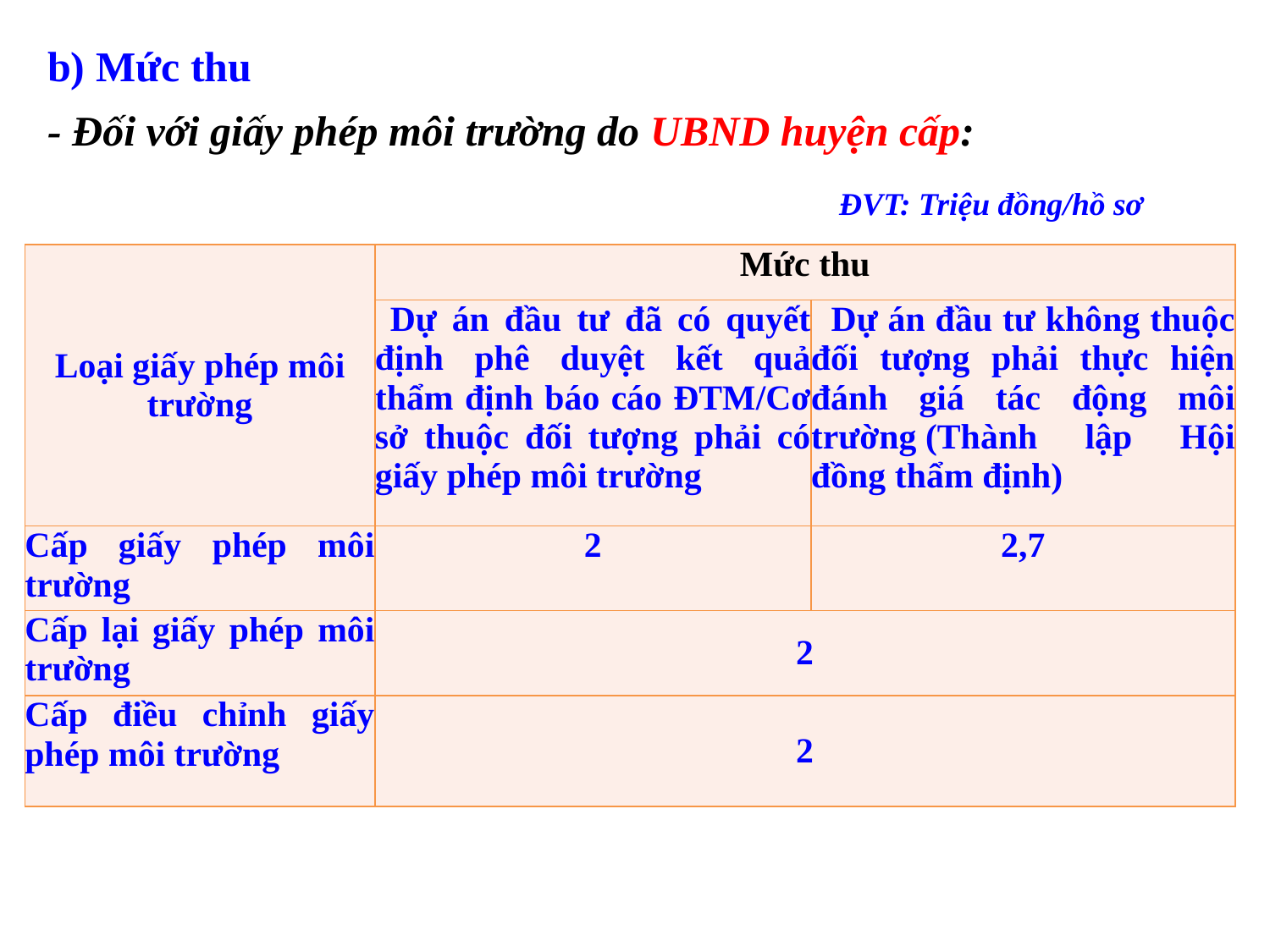

b) Mức thu
- Đối với giấy phép môi trường do UBND huyện cấp:
ĐVT: Triệu đồng/hồ sơ
| Loại giấy phép môi trường | Mức thu |  |
| --- | --- | --- |
|  | Dự án đầu tư đã có quyết định phê duyệt kết quả thẩm định báo cáo ĐTM/Cơ sở thuộc đối tượng phải có giấy phép môi trường | Dự án đầu tư không thuộc đối tượng phải thực hiện đánh giá tác động môi trường (Thành lập Hội đồng thẩm định) |
| Cấp giấy phép môi trường | 2 | 2,7 |
| Cấp lại giấy phép môi trường | 2 |  |
| Cấp điều chỉnh giấy phép môi trường | 2 |  |